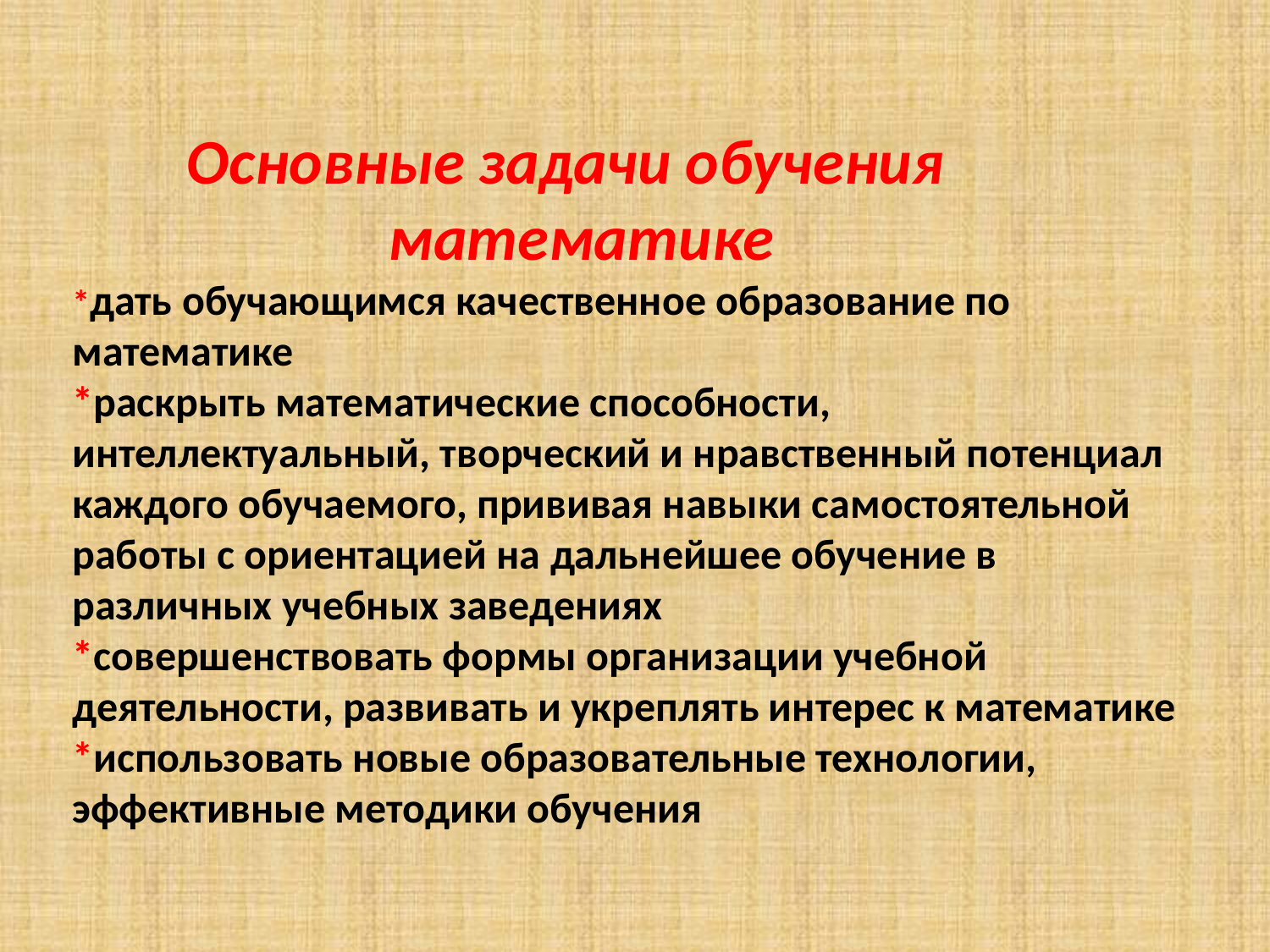

# Основные задачи обучения математике *дать обучающимся качественное образование по математике *раскрыть математические способности, интеллектуальный, творческий и нравственный потенциал каждого обучаемого, прививая навыки самостоятельной работы с ориентацией на дальнейшее обучение в различных учебных заведениях *совершенствовать формы организации учебной деятельности, развивать и укреплять интерес к математике *использовать новые образовательные технологии, эффективные методики обучения